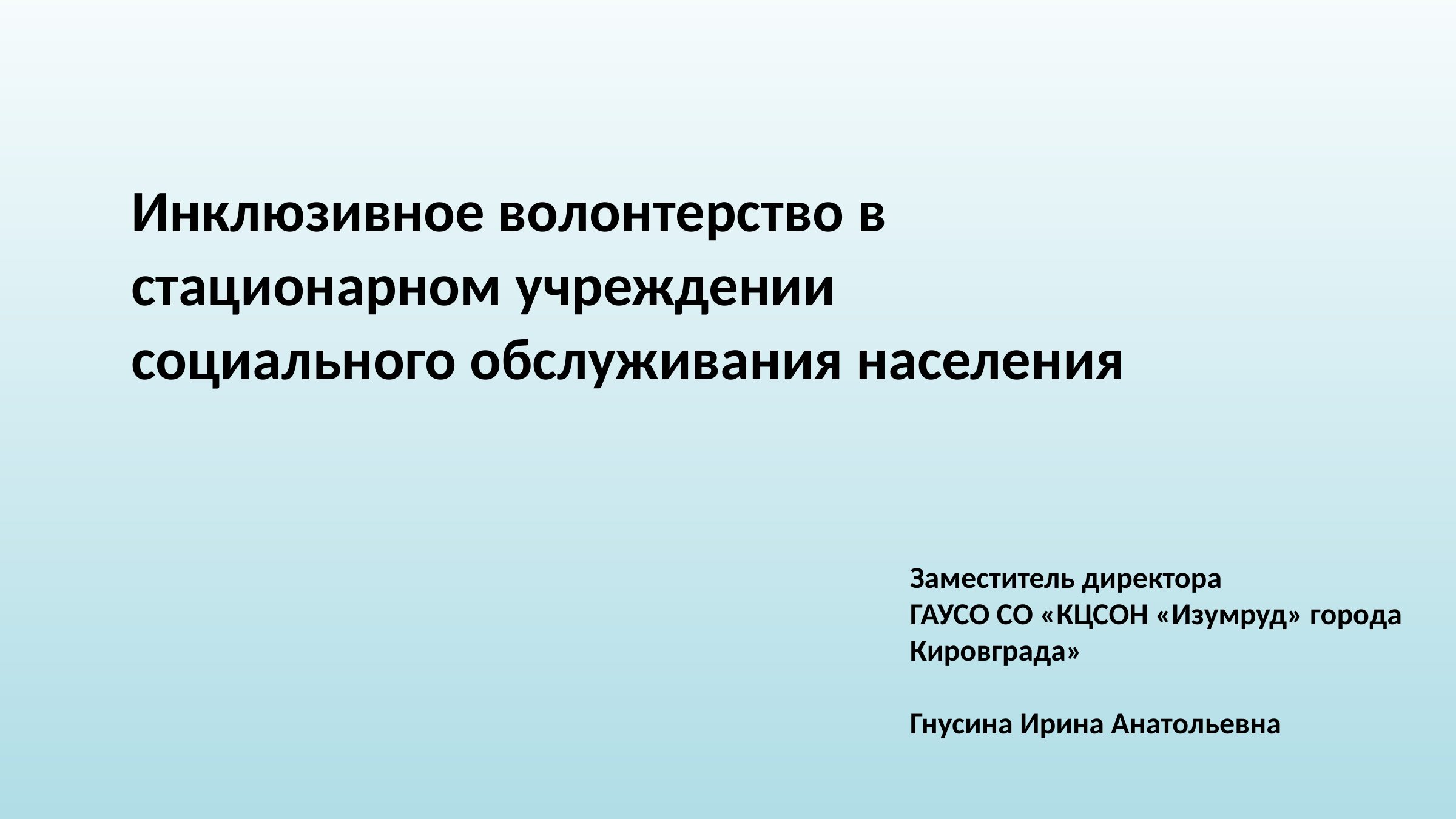

Инклюзивное волонтерство в стационарном учреждении социального обслуживания населения
Заместитель директора
ГАУСО СО «КЦСОН «Изумруд» города Кировграда»

Гнусина Ирина Анатольевна